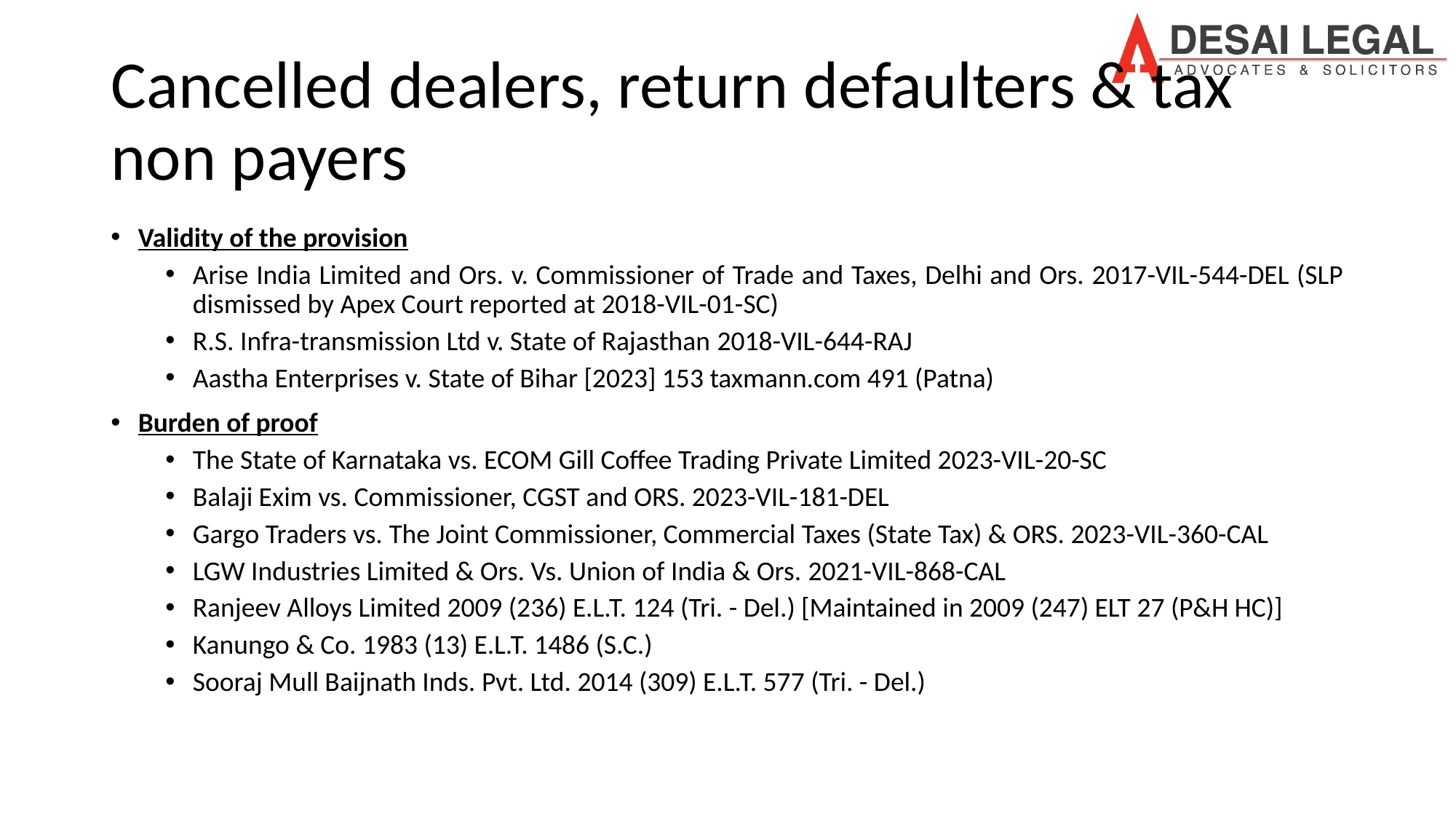

# Cancelled dealers, return defaulters & tax non payers
Validity of the provision
Arise India Limited and Ors. v. Commissioner of Trade and Taxes, Delhi and Ors. 2017-VIL-544-DEL (SLP dismissed by Apex Court reported at 2018-VIL-01-SC)
R.S. Infra-transmission Ltd v. State of Rajasthan 2018-VIL-644-RAJ
Aastha Enterprises v. State of Bihar [2023] 153 taxmann.com 491 (Patna)
Burden of proof
The State of Karnataka vs. ECOM Gill Coffee Trading Private Limited 2023-VIL-20-SC
Balaji Exim vs. Commissioner, CGST and ORS. 2023-VIL-181-DEL
Gargo Traders vs. The Joint Commissioner, Commercial Taxes (State Tax) & ORS. 2023-VIL-360-CAL
LGW Industries Limited & Ors. Vs. Union of India & Ors. 2021-VIL-868-CAL
Ranjeev Alloys Limited 2009 (236) E.L.T. 124 (Tri. - Del.) [Maintained in 2009 (247) ELT 27 (P&H HC)]
Kanungo & Co. 1983 (13) E.L.T. 1486 (S.C.)
Sooraj Mull Baijnath Inds. Pvt. Ltd. 2014 (309) E.L.T. 577 (Tri. - Del.)